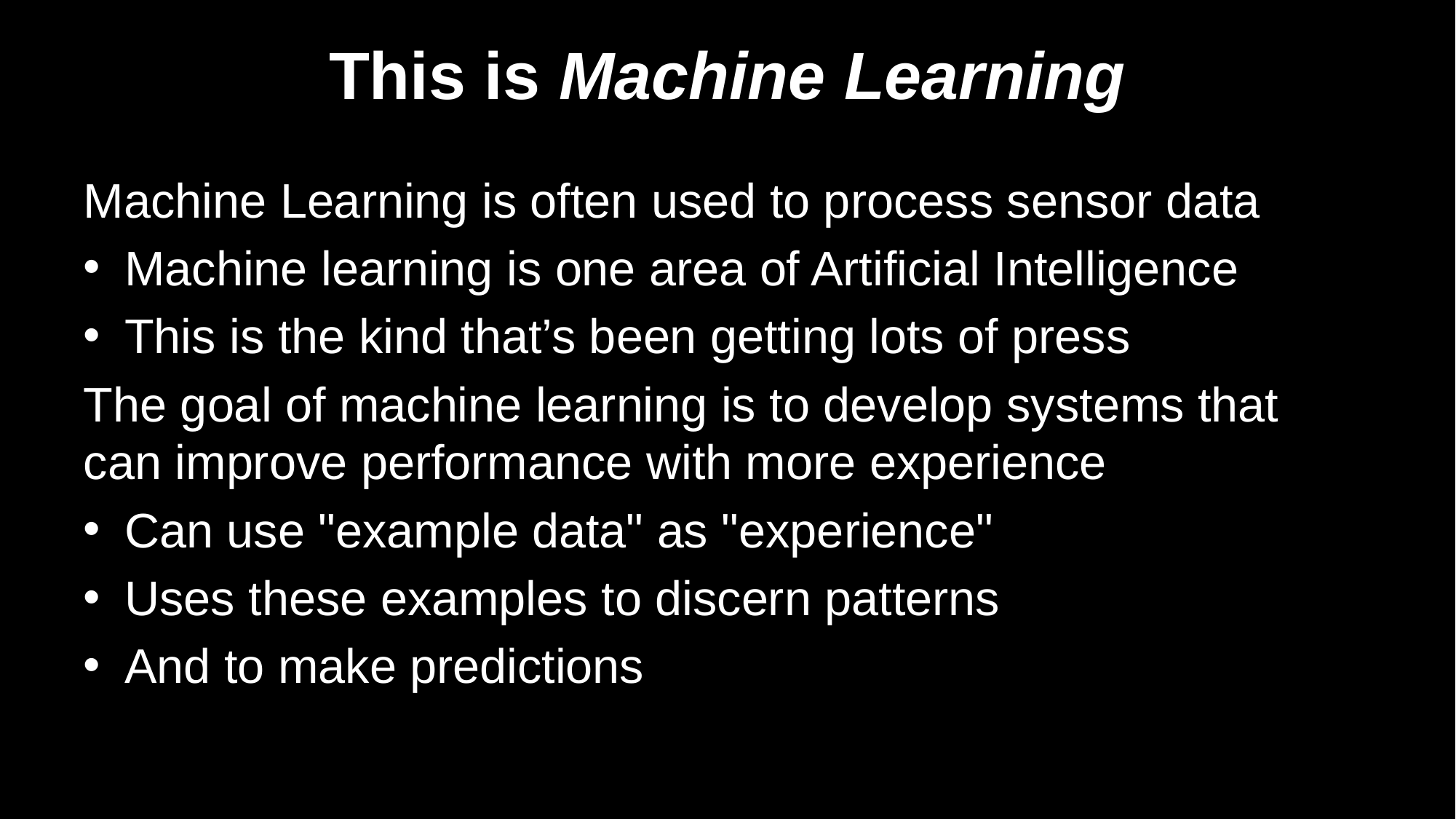

# This is Machine Learning
Machine Learning is often used to process sensor data
Machine learning is one area of Artificial Intelligence
This is the kind that’s been getting lots of press
The goal of machine learning is to develop systems that can improve performance with more experience
Can use "example data" as "experience"
Uses these examples to discern patterns
And to make predictions